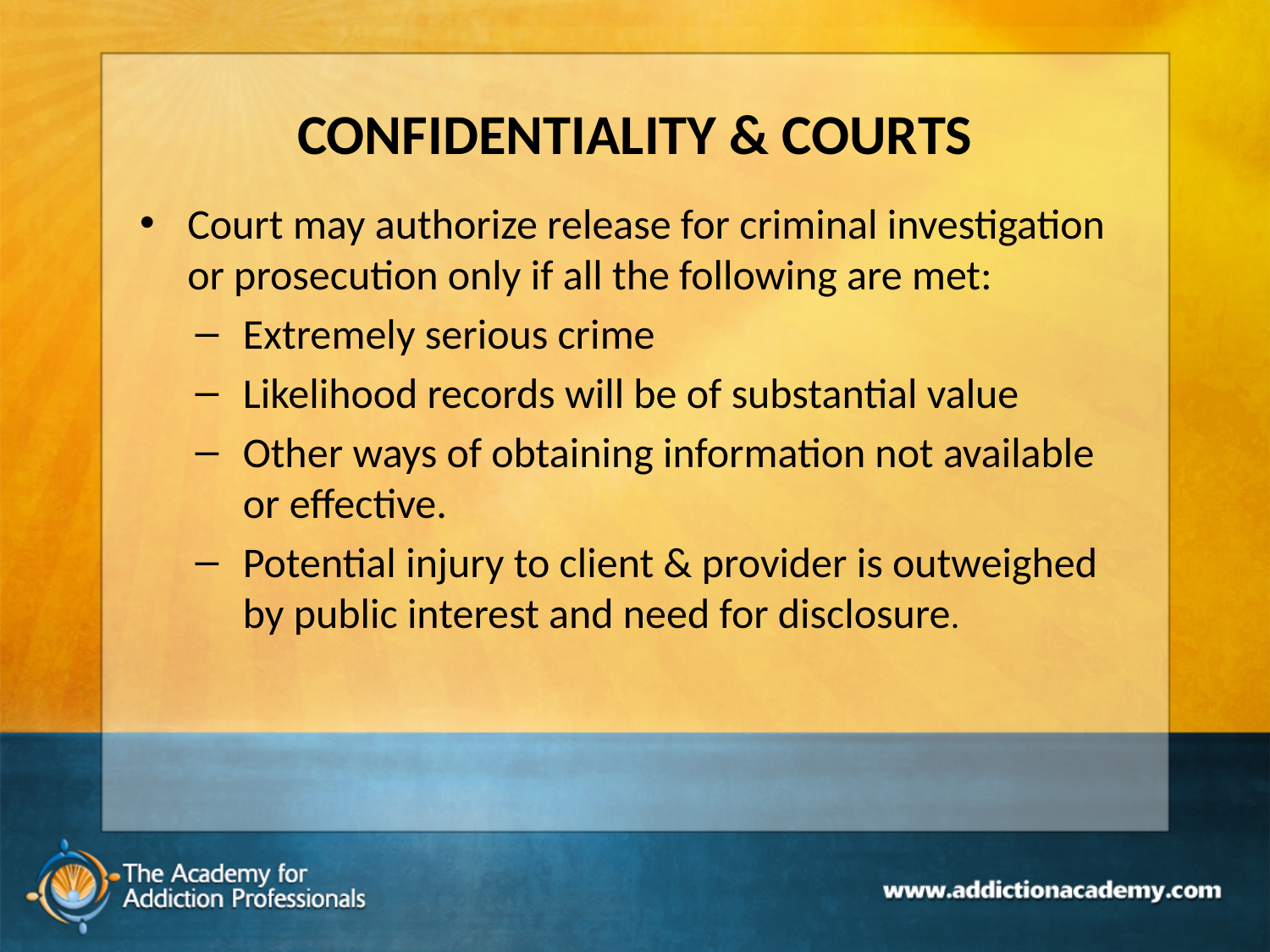

# CONFIDENTIALITY & COURTS
Court may authorize release for criminal investigation or prosecution only if all the following are met:
Extremely serious crime
Likelihood records will be of substantial value
Other ways of obtaining information not available or effective.
Potential injury to client & provider is outweighed by public interest and need for disclosure.
163